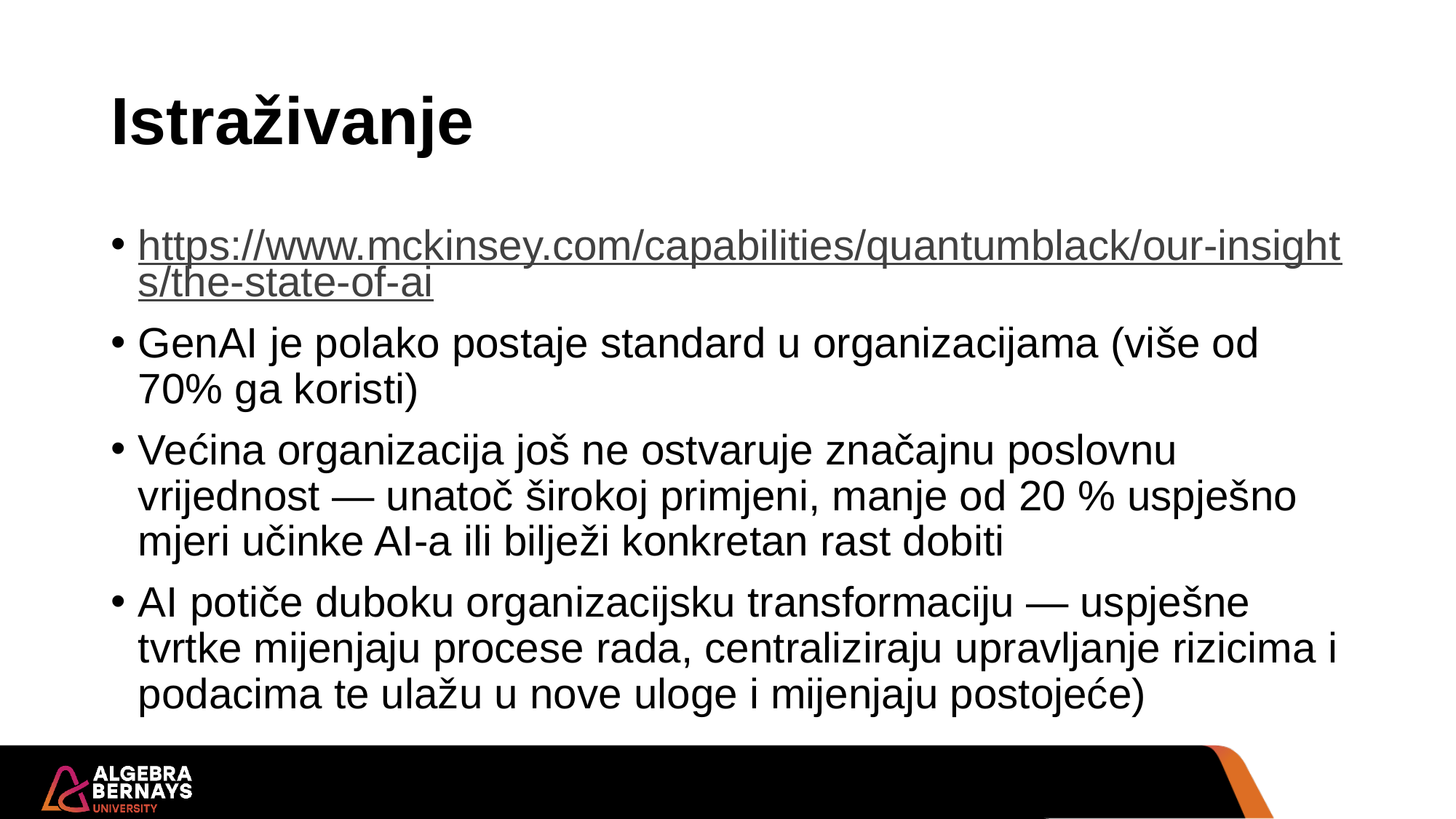

# Istraživanje
https://www.mckinsey.com/capabilities/quantumblack/our-insights/the-state-of-ai
GenAI je polako postaje standard u organizacijama (više od 70% ga koristi)
Većina organizacija još ne ostvaruje značajnu poslovnu vrijednost — unatoč širokoj primjeni, manje od 20 % uspješno mjeri učinke AI-a ili bilježi konkretan rast dobiti
AI potiče duboku organizacijsku transformaciju — uspješne tvrtke mijenjaju procese rada, centraliziraju upravljanje rizicima i podacima te ulažu u nove uloge i mijenjaju postojeće)